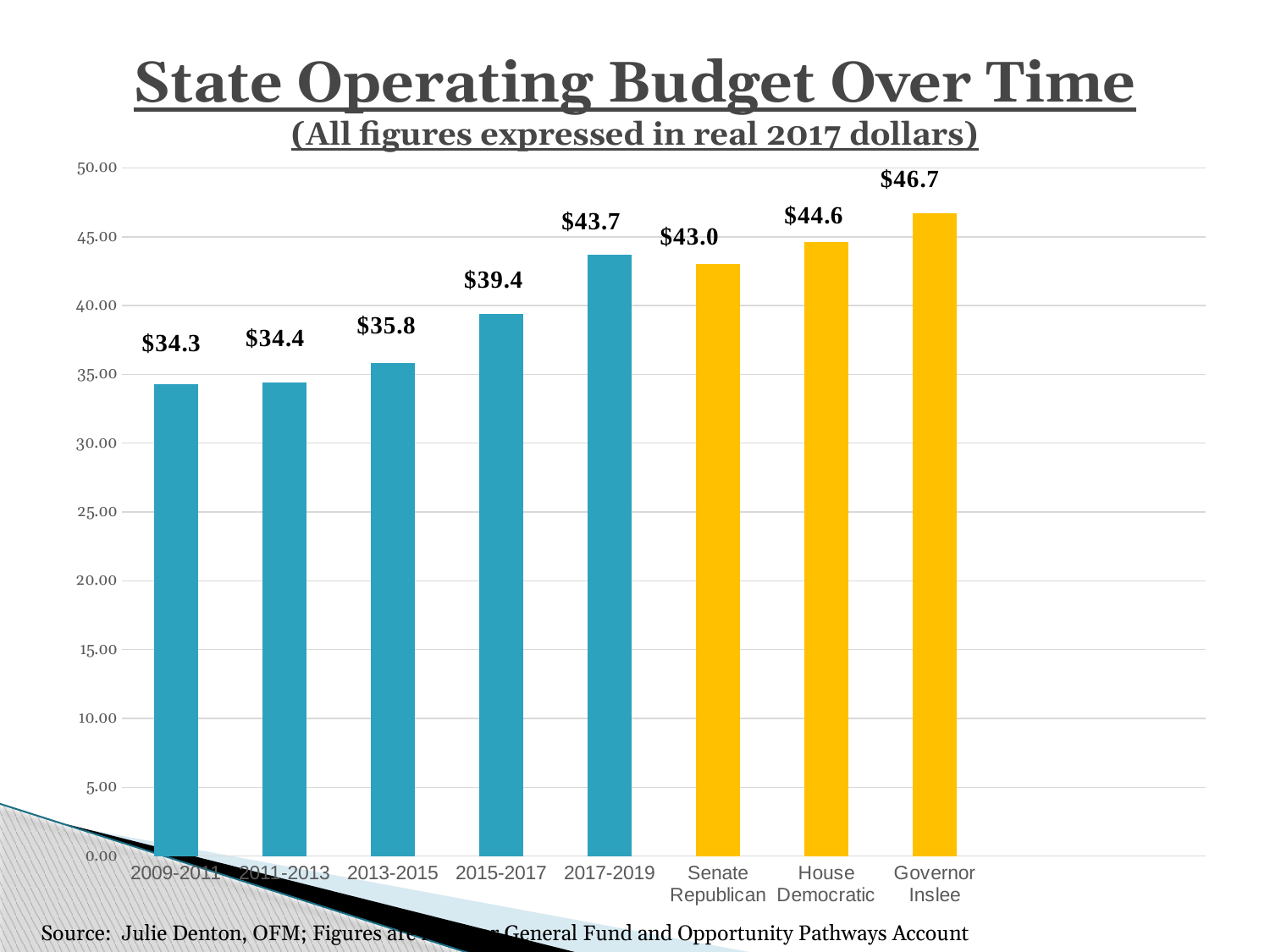

# State Operating Budget Over Time (All figures expressed in real 2017 dollars)

### Chart

| Category |  |
|---|---|
| 2009-2011 | 34.2979683972912 |
| 2011-2013 | 34.39562841530055 |
| 2013-2015 | 35.79725448785639 |
| 2015-2017 | 39.39406345957011 |
| 2017-2019 | 43.708 |
| Senate Republican | 43.0 |
| House Democratic | 44.6 |
| Governor Inslee | 46.695 |
Source:  Julie Denton, OFM; Figures are for Near General Fund and Opportunity Pathways Account